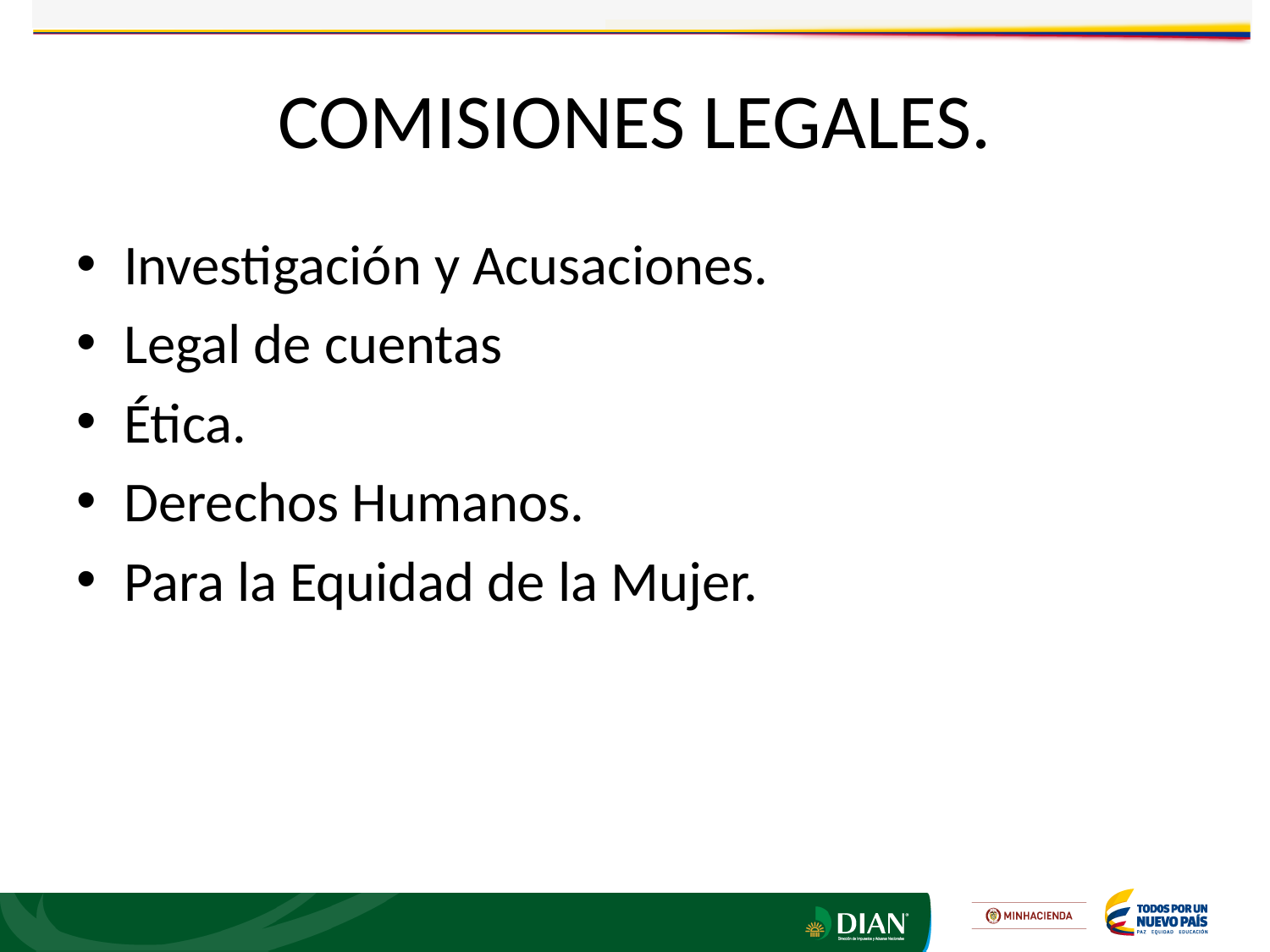

# COMISIONES LEGALES.
Investigación y Acusaciones.
Legal de cuentas
Ética.
Derechos Humanos.
Para la Equidad de la Mujer.